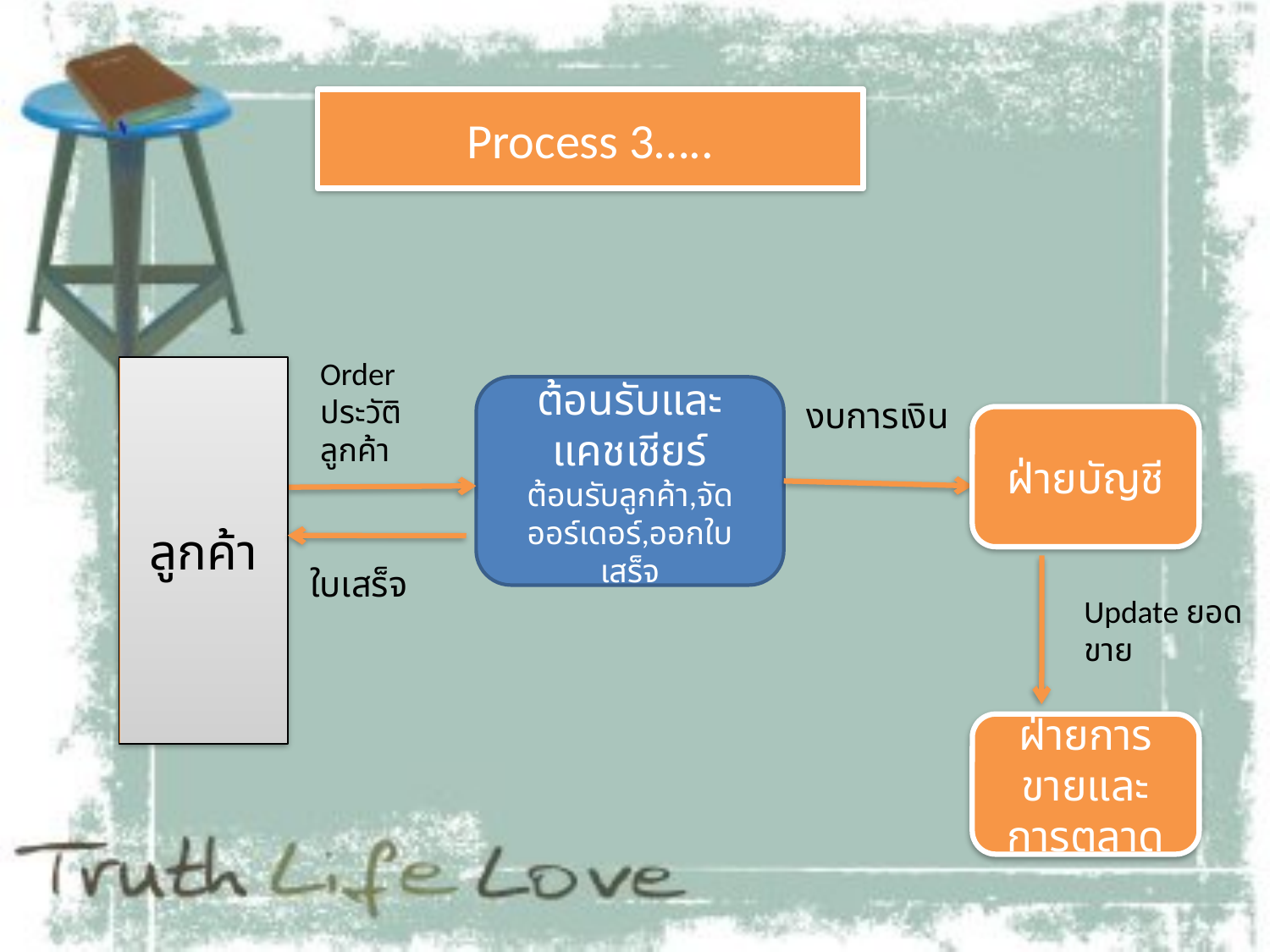

Process 3…..
Order
ประวัติลูกค้า
ลูกค้า
ต้อนรับและแคชเชียร์
ต้อนรับลูกค้า,จัดออร์เดอร์,ออกใบเสร็จ
งบการเงิน
ฝ่ายบัญชี
ใบเสร็จ
Update ยอดขาย
ฝ่ายการขายและการตลาด